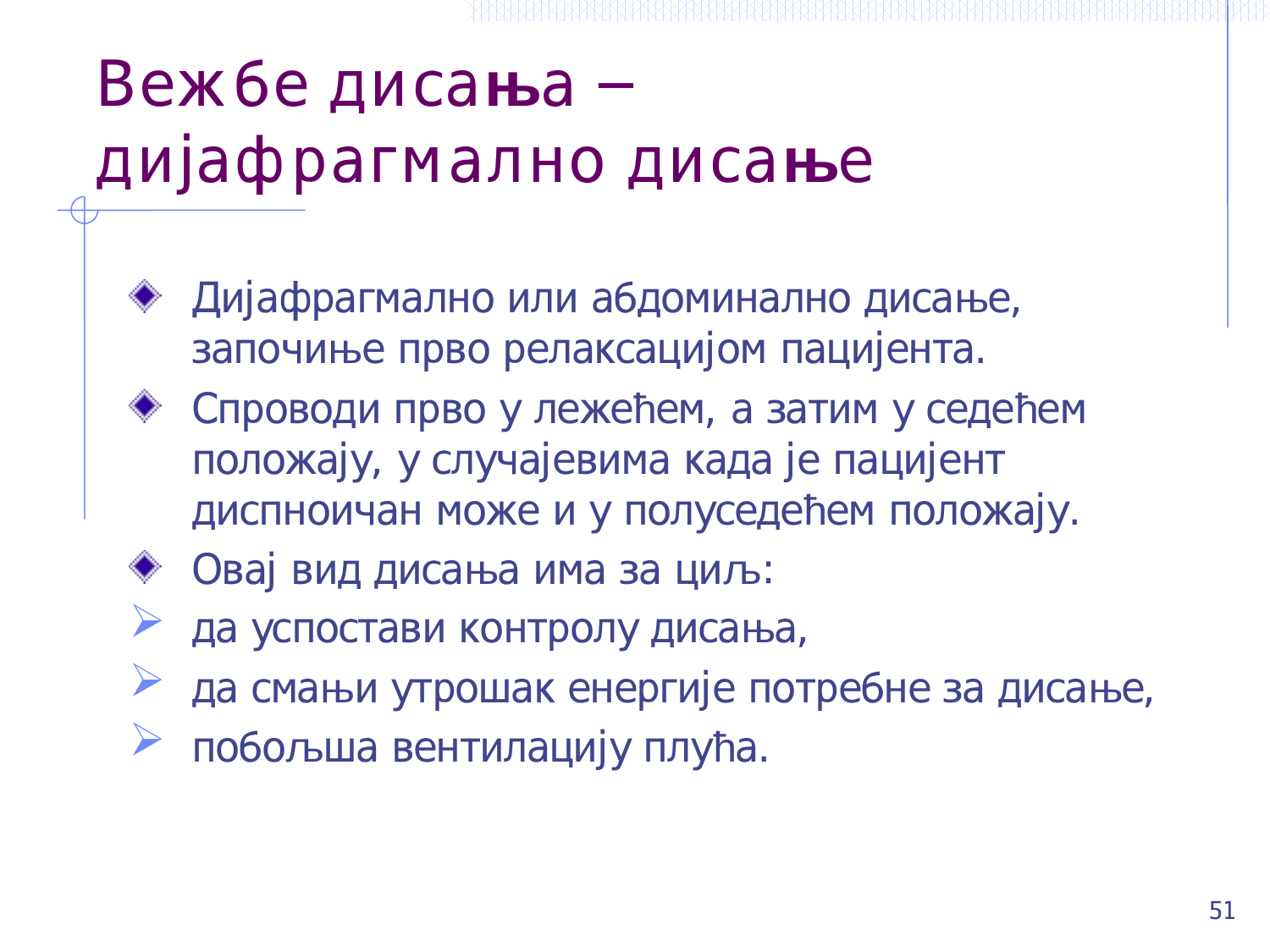

# Вежбе дисања – дијафрагмално дисање
Дијафрагмално или абдоминално дисање, започиње прво релаксацијом пацијента.
Спроводи прво у лежећем, а затим у седећем положају, у случајевима када је пацијент диспноичан може и у полуседећем положају.
Овај вид дисања има за циљ:
да успостави контролу дисања,
да смањи утрошак енергије потребне за дисање,
побољша вентилацију плућа.
51